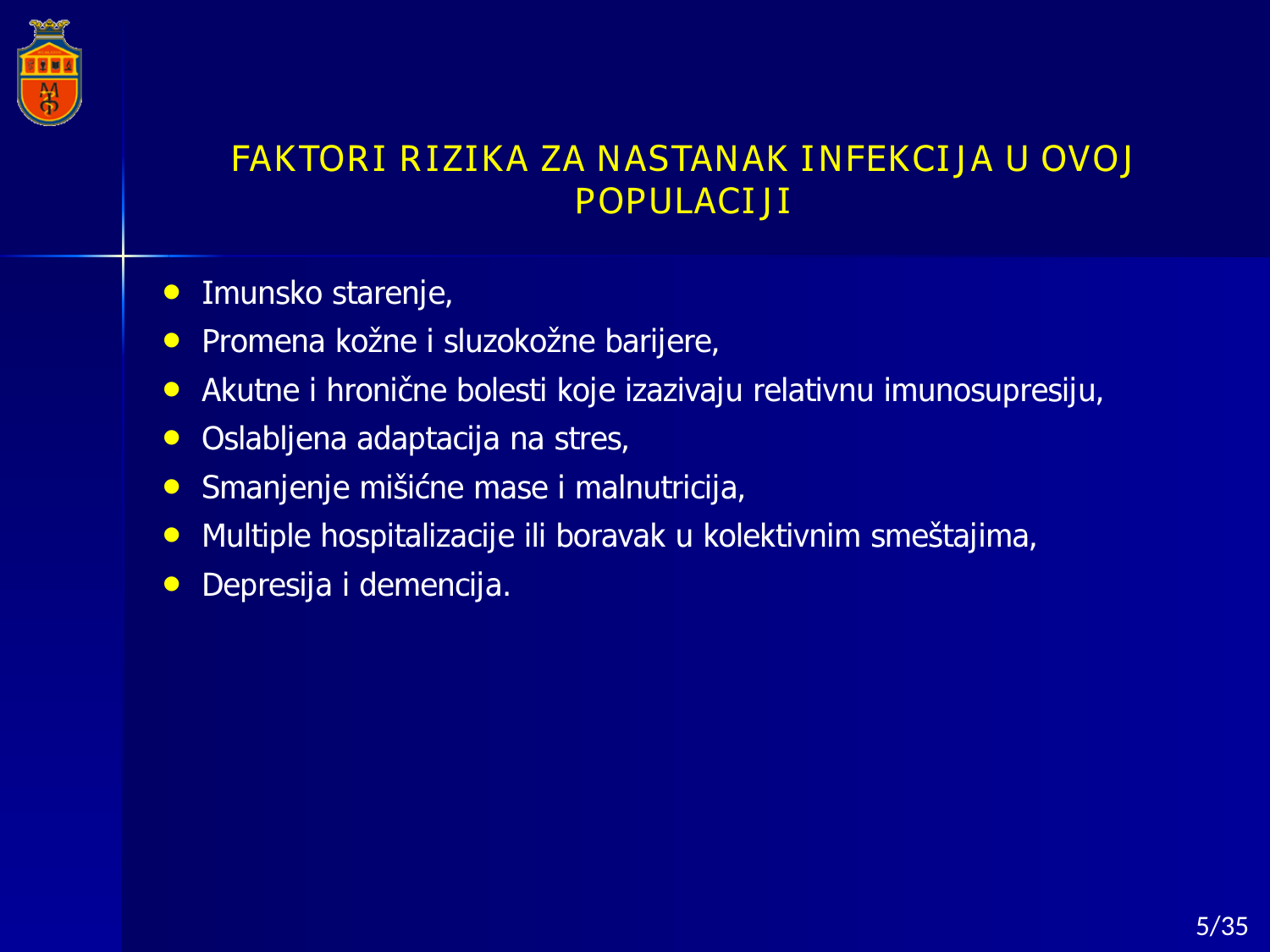

FAKTORI RIZIKA ZA NASTANAK INFEKCIJA U OVOJ POPULACIJI
Imunsko starenje,
Promena kožne i sluzokožne barijere,
Akutne i hronične bolesti koje izazivaju relativnu imunosupresiju,
Oslabljena adaptacija na stres,
Smanjenje mišićne mase i malnutricija,
Multiple hospitalizacije ili boravak u kolektivnim smeštajima,
Depresija i demencija.
5/35